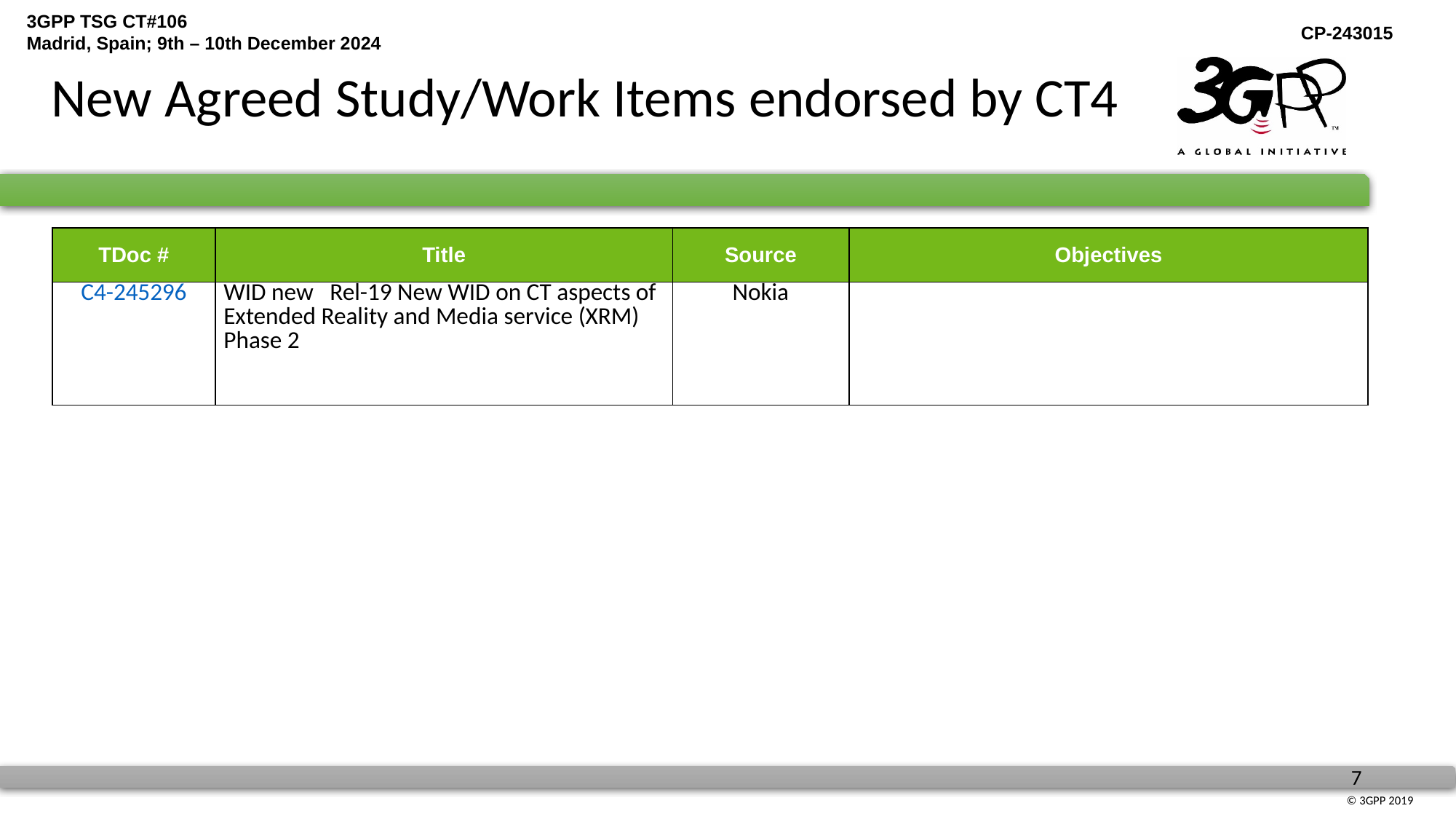

# New Agreed Study/Work Items endorsed by CT4
| TDoc # | Title | Source | Objectives |
| --- | --- | --- | --- |
| C4-245296 | WID new Rel-19 New WID on CT aspects of Extended Reality and Media service (XRM) Phase 2 | Nokia |  |